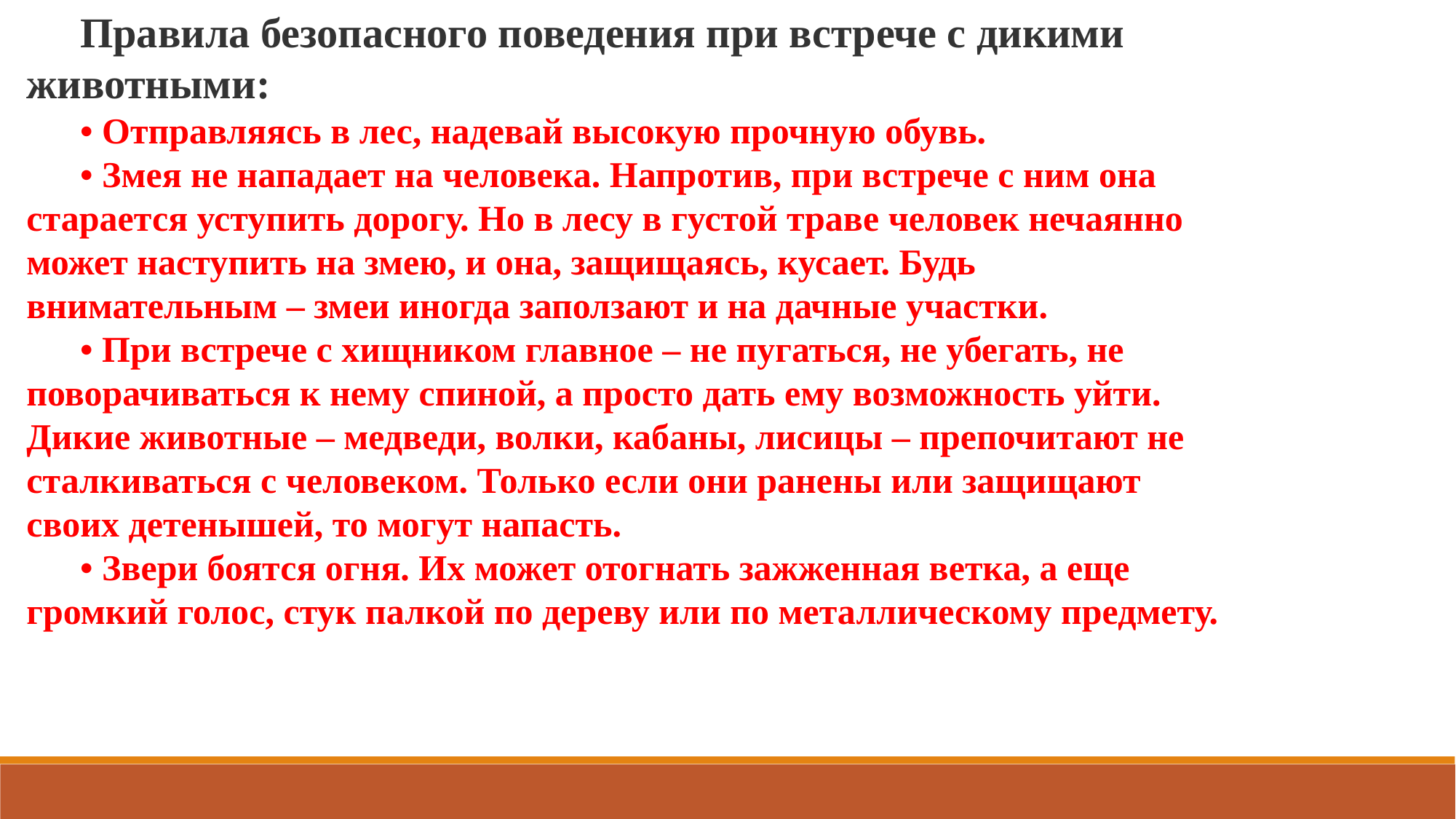

Правила безопасного поведения при встрече с дикими животными:
• Отправляясь в лес, надевай высокую прочную обувь.
• Змея не нападает на человека. Напротив, при встрече с ним она старается уступить дорогу. Но в лесу в густой траве человек нечаянно может наступить на змею, и она, защищаясь, кусает. Будь внимательным – змеи иногда заползают и на дачные участки.
• При встрече с хищником главное – не пугаться, не убегать, не поворачиваться к нему спиной, а просто дать ему возможность уйти. Дикие животные – медведи, волки, кабаны, лисицы – препочитают не сталкиваться с человеком. Только если они ранены или защищают своих детенышей, то могут напасть.
• Звери боятся огня. Их может отогнать зажженная ветка, а еще громкий голос, стук палкой по дереву или по металлическому предмету.